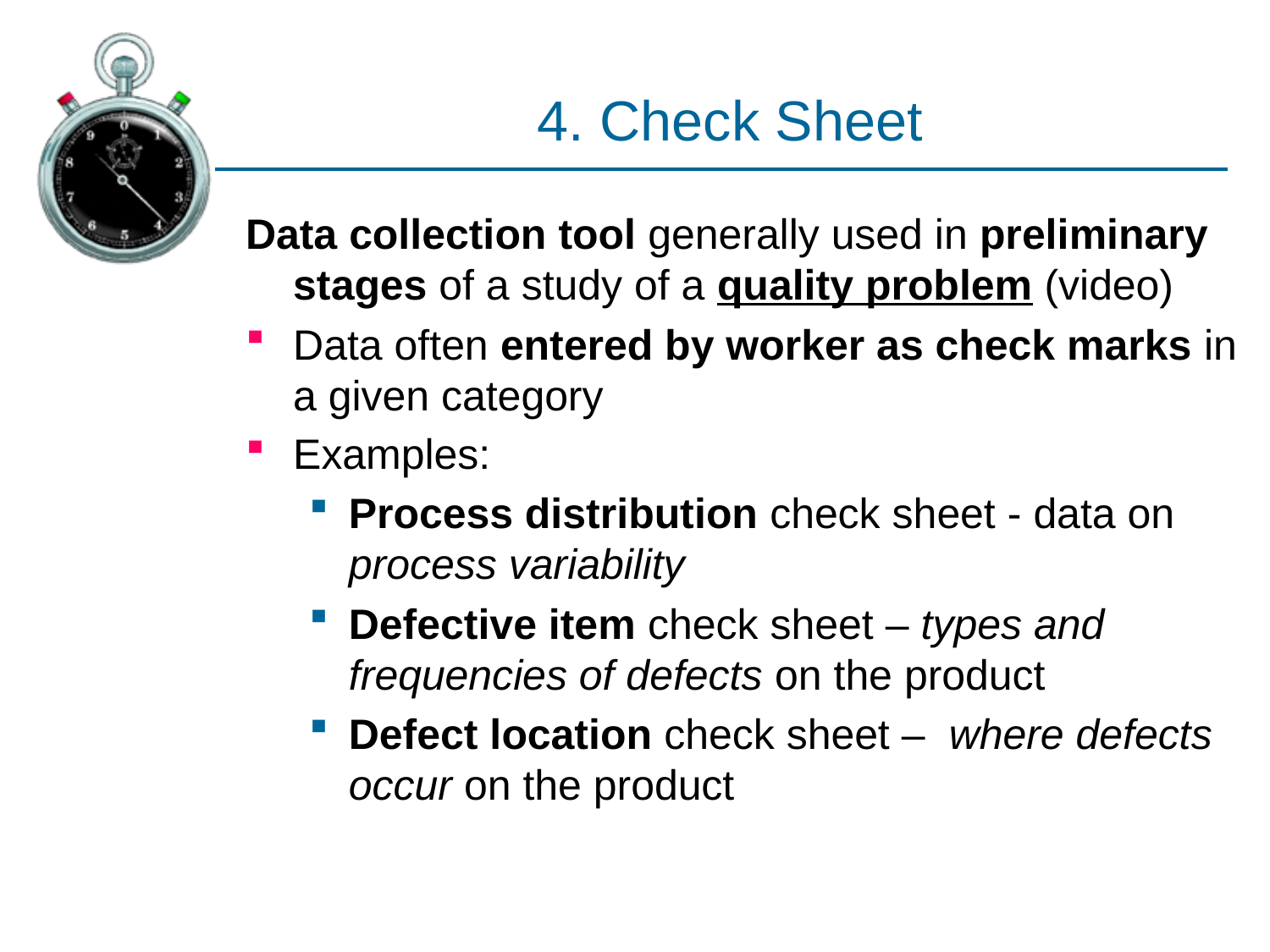

# 4. Check Sheet
Data collection tool generally used in preliminary stages of a study of a quality problem (video)
Data often entered by worker as check marks in a given category
Examples:
Process distribution check sheet - data on process variability
Defective item check sheet – types and frequencies of defects on the product
Defect location check sheet –  where defects occur on the product